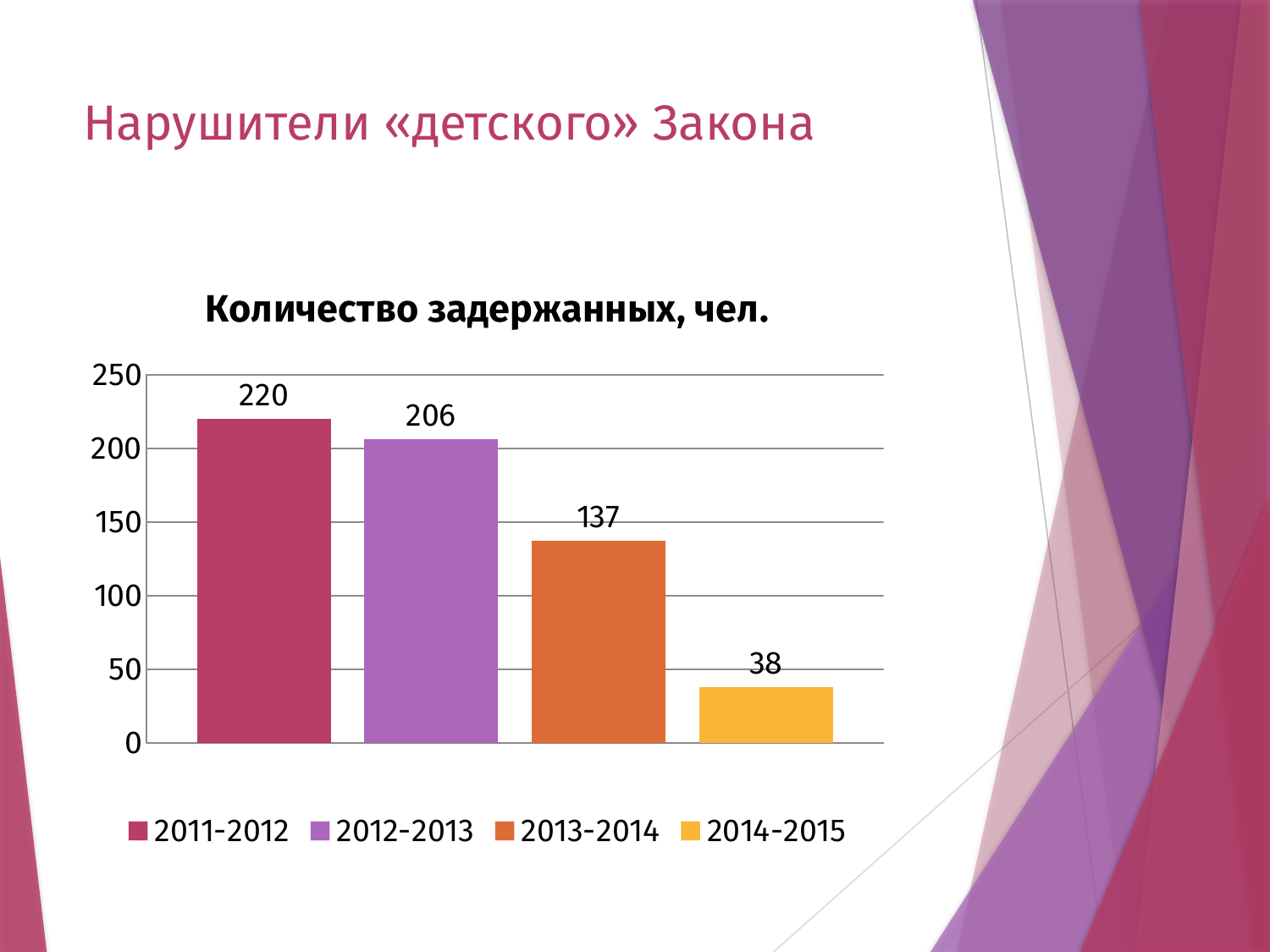

# Нарушители «детского» Закона

### Chart: Количество задержанных, чел.

| Category | 2011-2012 | 2012-2013 | 2013-2014 | 2014-2015 |
|---|---|---|---|---|
|   | 220.0 | 206.0 | 137.0 | 38.0 |